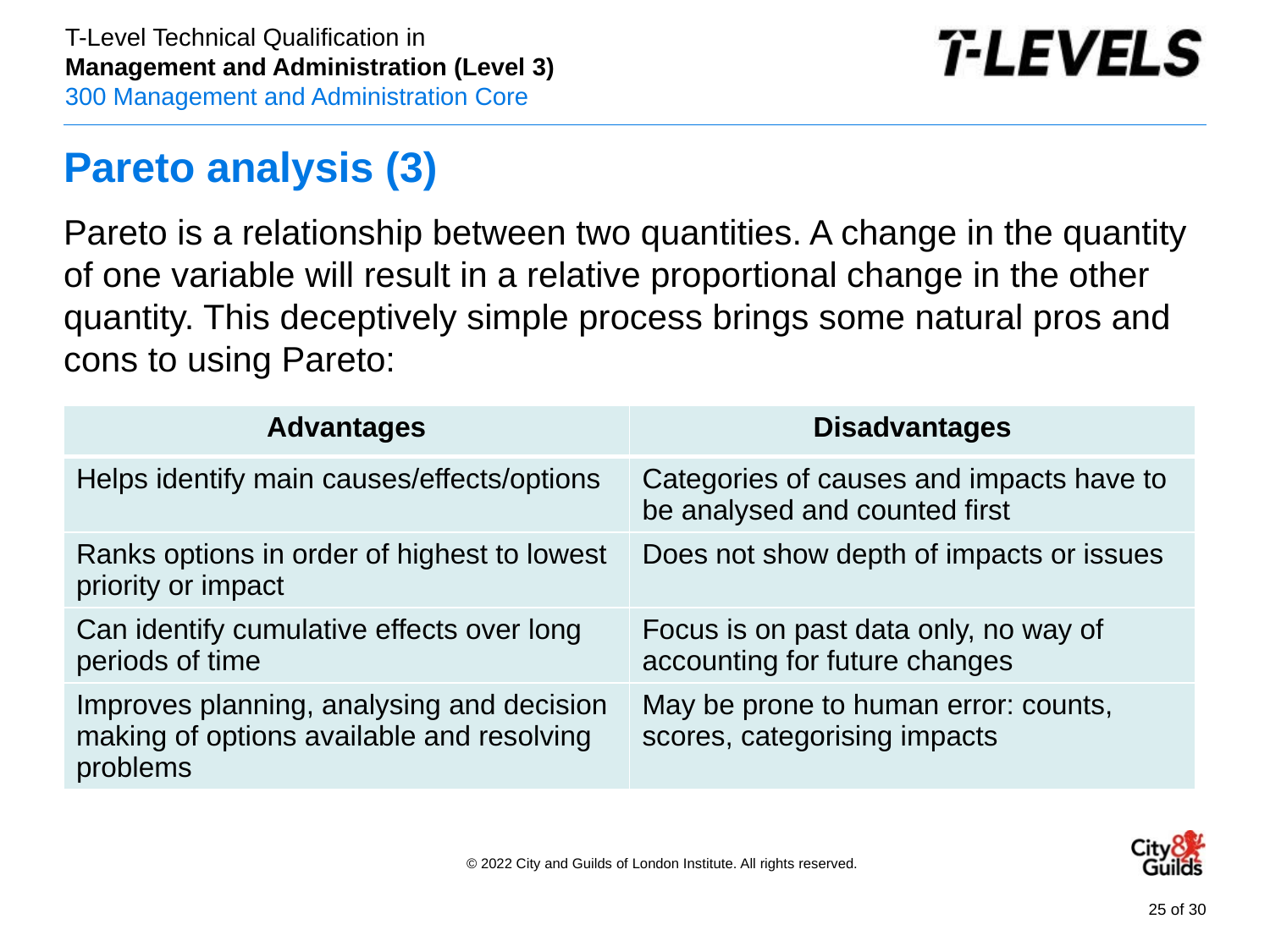

# Pareto analysis (3)
Pareto is a relationship between two quantities. A change in the quantity of one variable will result in a relative proportional change in the other quantity. This deceptively simple process brings some natural pros and cons to using Pareto:

| Advantages | Disadvantages |
| --- | --- |
| Helps identify main causes/effects/options | Categories of causes and impacts have to be analysed and counted first |
| Ranks options in order of highest to lowest priority or impact | Does not show depth of impacts or issues |
| Can identify cumulative effects over long periods of time | Focus is on past data only, no way of accounting for future changes |
| Improves planning, analysing and decision making of options available and resolving problems | May be prone to human error: counts, scores, categorising impacts |